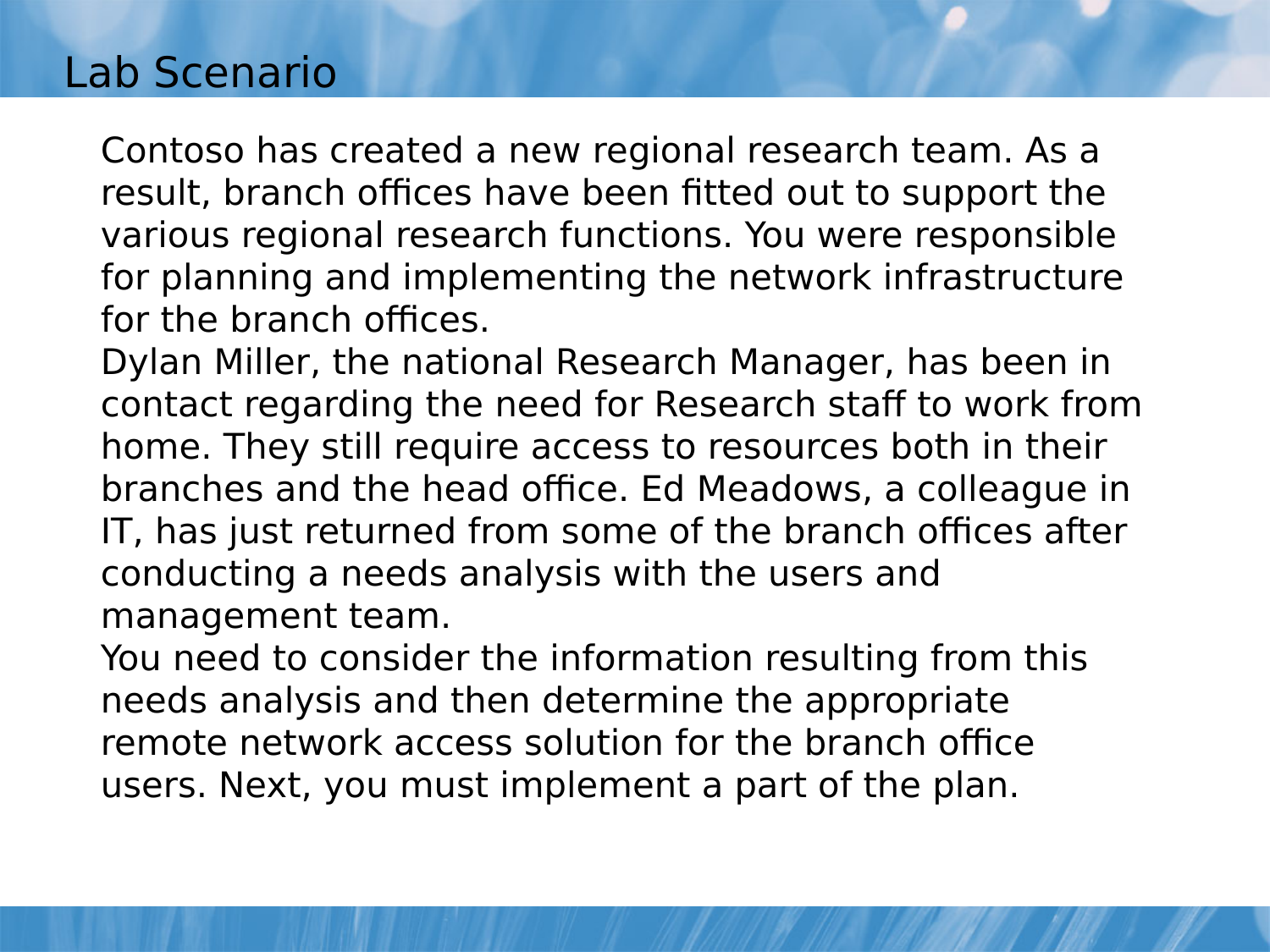

# Lab Scenario
Contoso has created a new regional research team. As a result, branch offices have been fitted out to support the various regional research functions. You were responsible for planning and implementing the network infrastructure for the branch offices.
Dylan Miller, the national Research Manager, has been in contact regarding the need for Research staff to work from home. They still require access to resources both in their branches and the head office. Ed Meadows, a colleague in IT, has just returned from some of the branch offices after conducting a needs analysis with the users and management team.
You need to consider the information resulting from this needs analysis and then determine the appropriate remote network access solution for the branch office users. Next, you must implement a part of the plan.